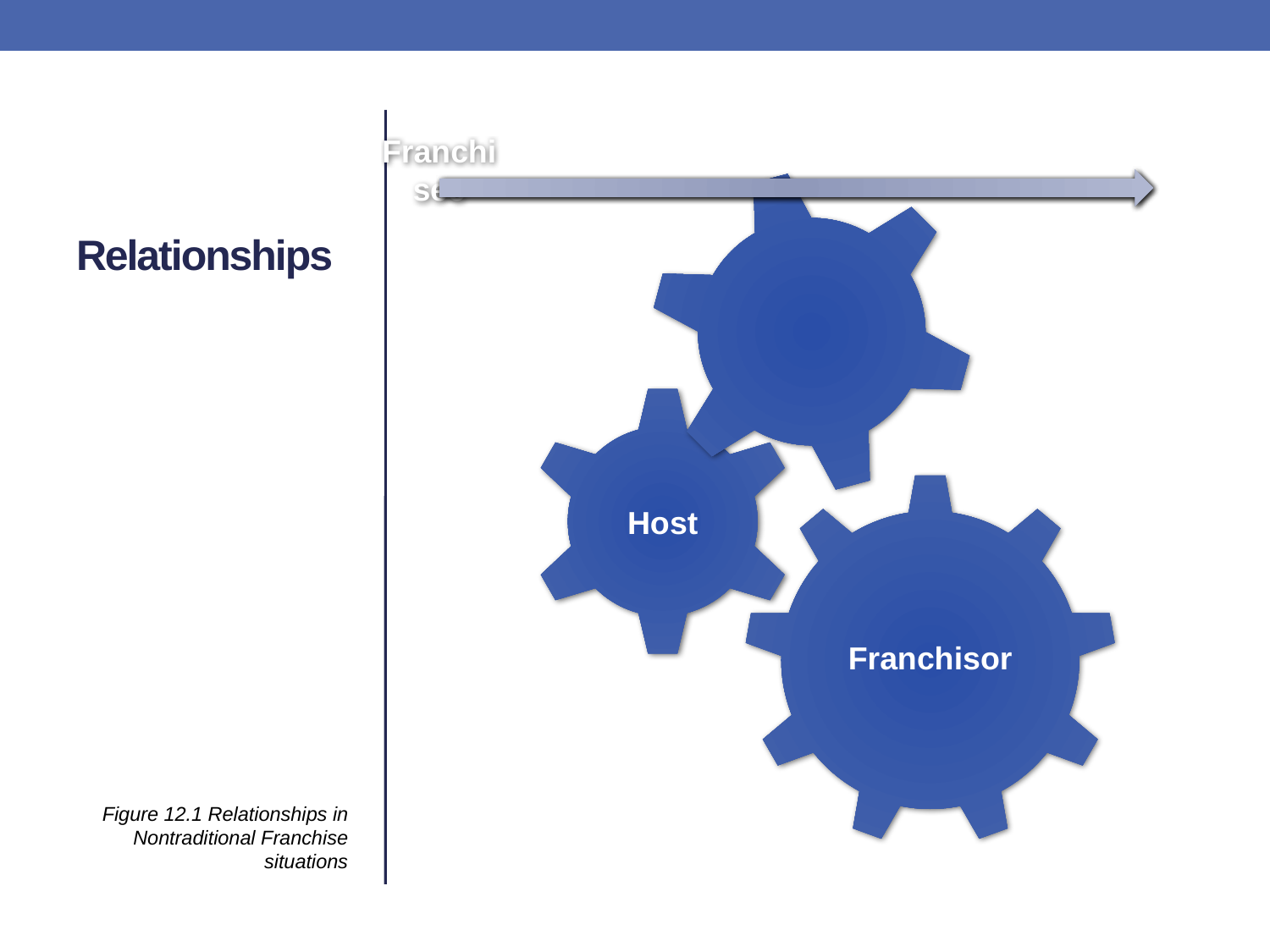

# Relationships
Franchisor
Host
Franchisee

Figure 12.1 Relationships in Nontraditional Franchise situations